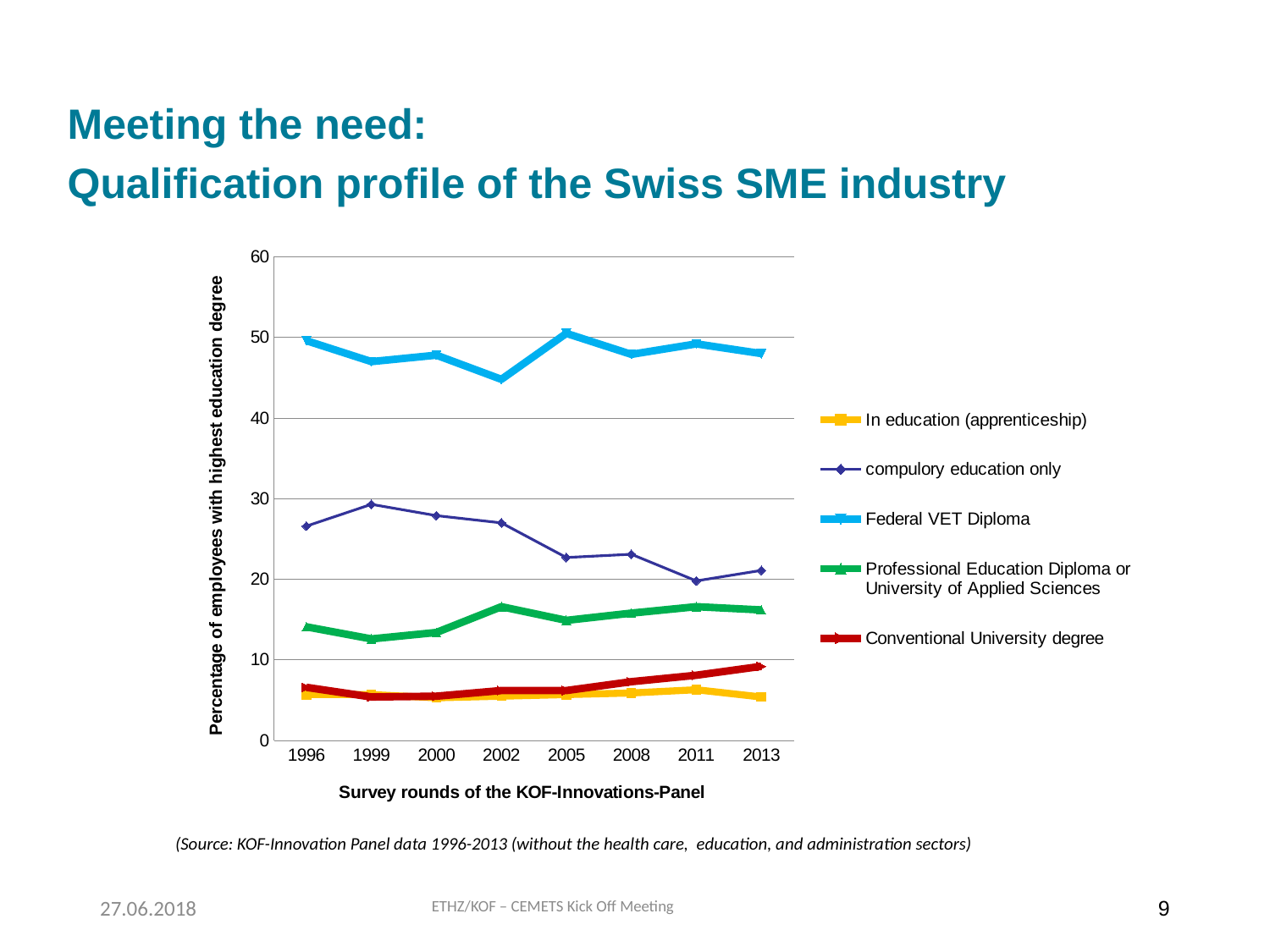

Meeting the need:
Qualification profile of the Swiss SME industry

### Chart

| Category | In education (apprenticeship) | compulory education only | Federal VET Diploma | Professional Education Diploma or University of Applied Sciences | Conventional University degree |
|---|---|---|---|---|---|
| 1996 | 5.7 | 26.6 | 49.6 | 14.1 | 6.6 |
| 1999 | 5.7 | 29.3 | 47.0 | 12.6 | 5.4 |
| 2000 | 5.3 | 27.9 | 47.8 | 13.4 | 5.5 |
| 2002 | 5.5 | 27.0 | 44.8 | 16.6 | 6.2 |
| 2005 | 5.7 | 22.7 | 50.5 | 14.9 | 6.2 |
| 2008 | 5.9 | 23.1 | 47.9 | 15.8 | 7.3 |
| 2011 | 6.3 | 19.8 | 49.2 | 16.6 | 8.1 |
| 2013 | 5.4 | 21.1 | 48.0 | 16.2 | 9.2 |
(Source: KOF-Innovation Panel data 1996-2013 (without the health care,  education, and administration sectors)
ETHZ/KOF – CEMETS Kick Off Meeting
27.06.2018
9